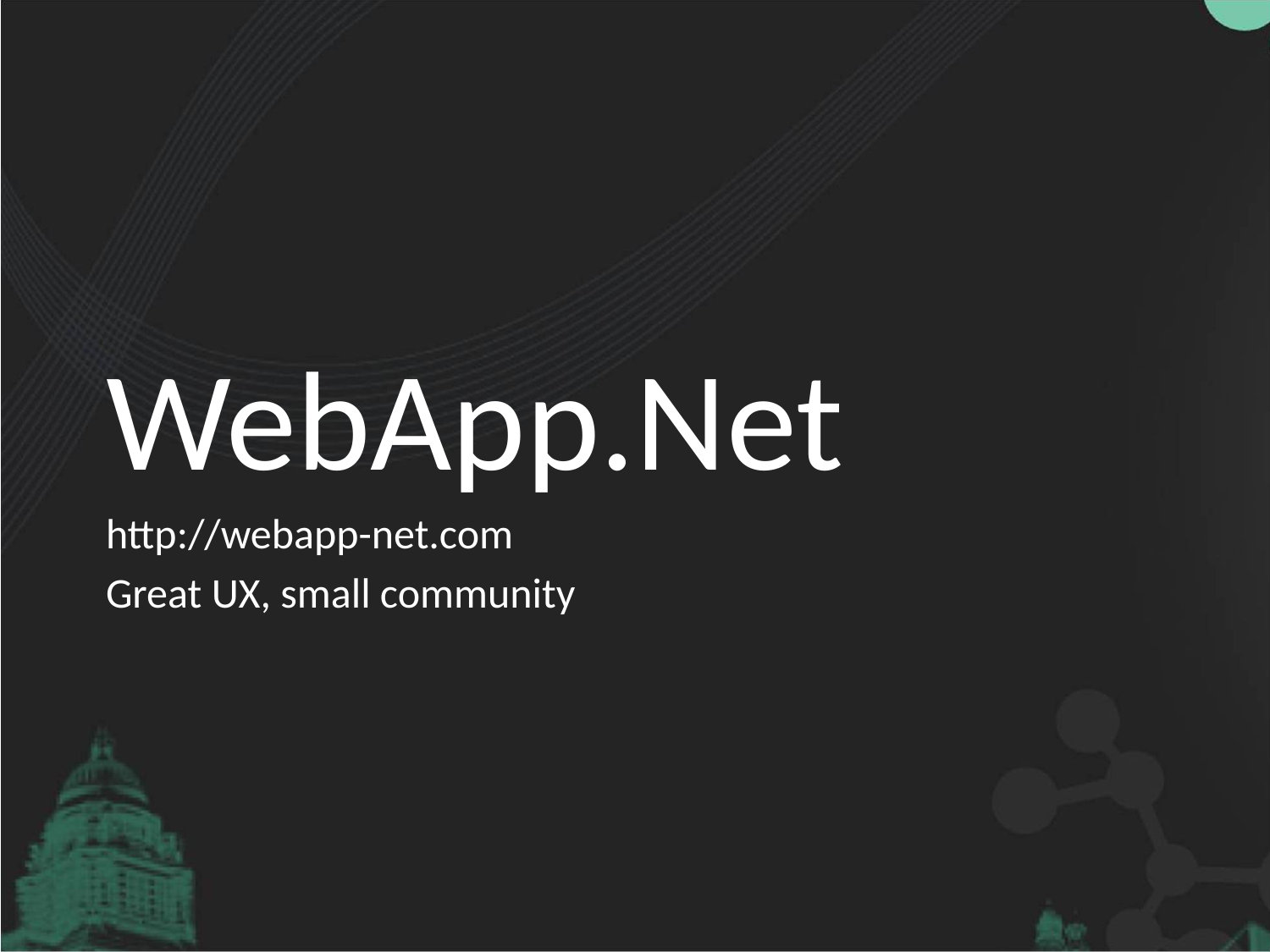

#
WebApp.Net
http://webapp-net.com
Great UX, small community